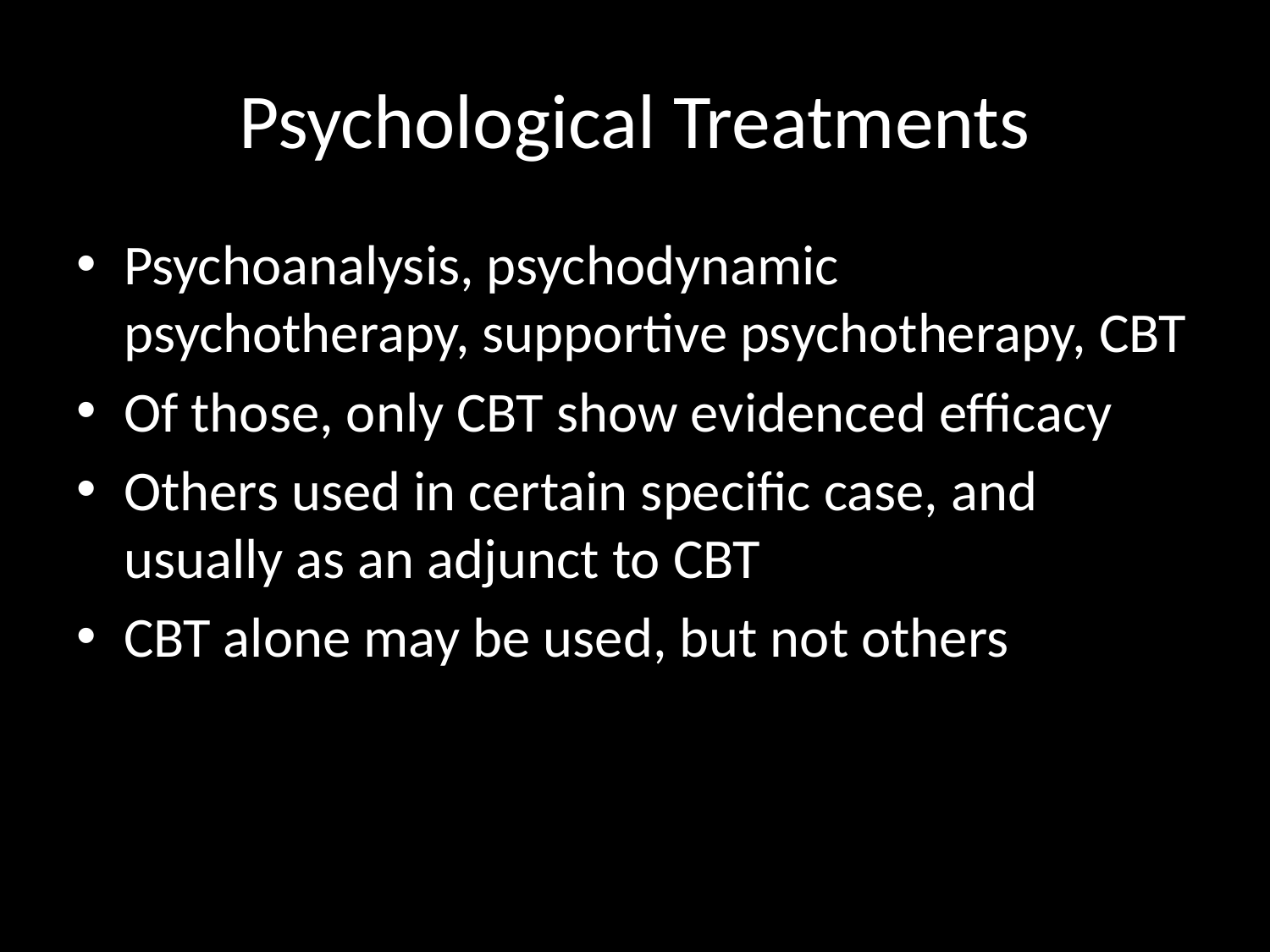

# Psychological Treatments
Psychoanalysis, psychodynamic psychotherapy, supportive psychotherapy, CBT
Of those, only CBT show evidenced efficacy
Others used in certain specific case, and usually as an adjunct to CBT
CBT alone may be used, but not others